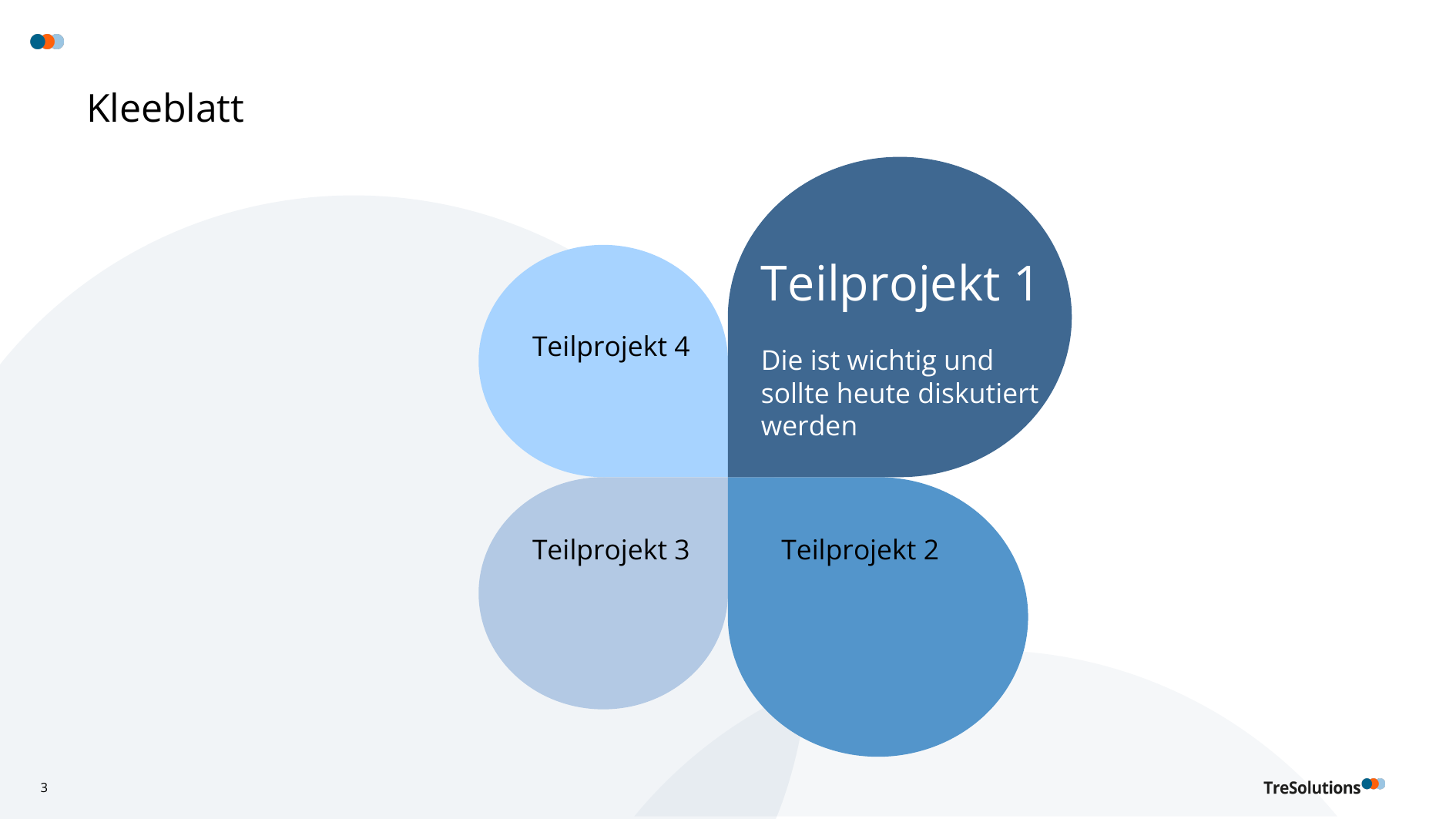

# Kleeblatt

Teilprojekt 1

Die ist wichtig und
sollte heute diskutiert
werden
Teilprojekt 4

Teilprojekt 3
Teilprojekt 2
3